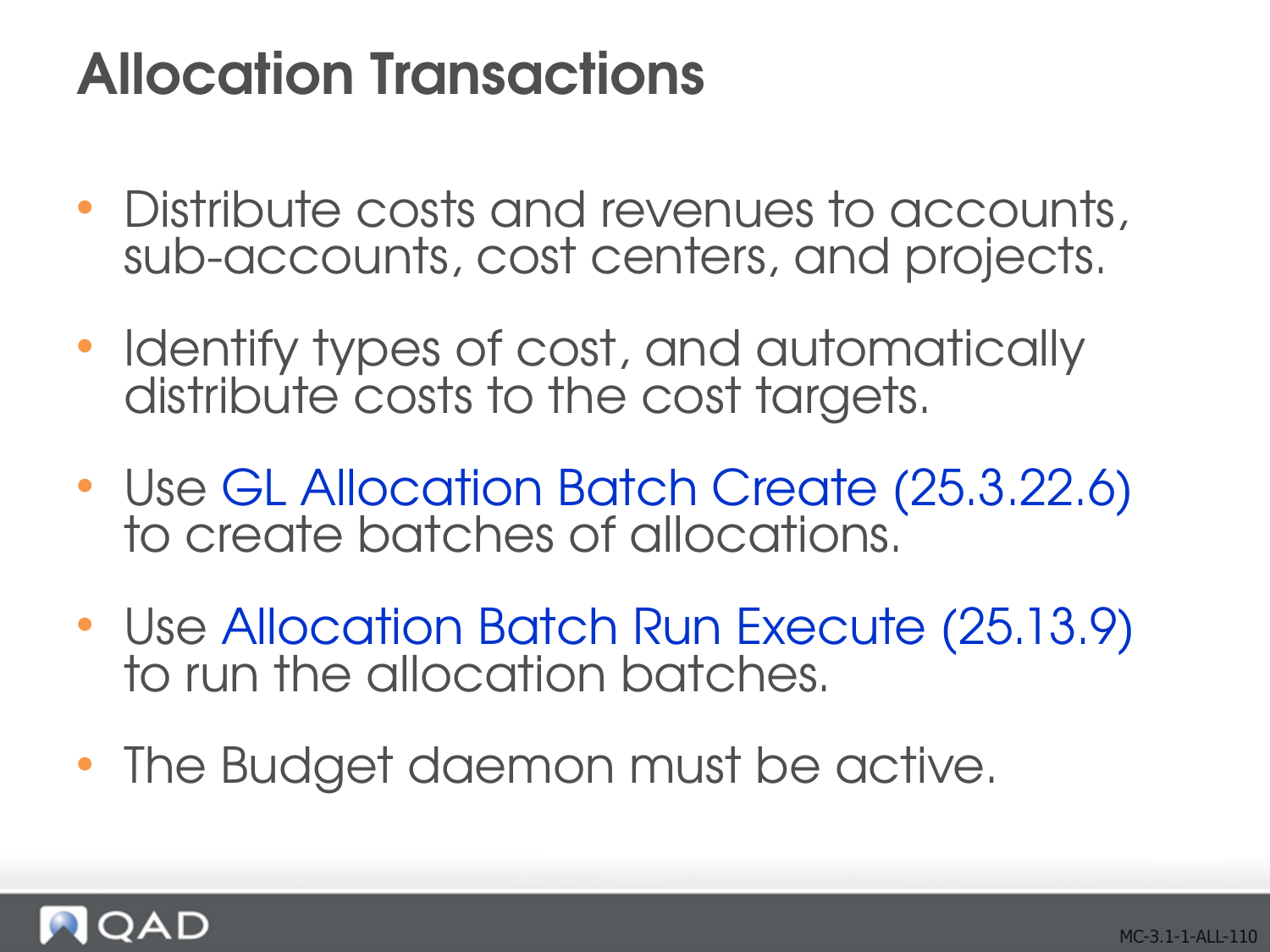

# Allocation Transactions
Distribute costs and revenues to accounts, sub-accounts, cost centers, and projects.
Identify types of cost, and automatically distribute costs to the cost targets.
Use GL Allocation Batch Create (25.3.22.6) to create batches of allocations.
Use Allocation Batch Run Execute (25.13.9) to run the allocation batches.
The Budget daemon must be active.

MC-3.1-1-ALL-110